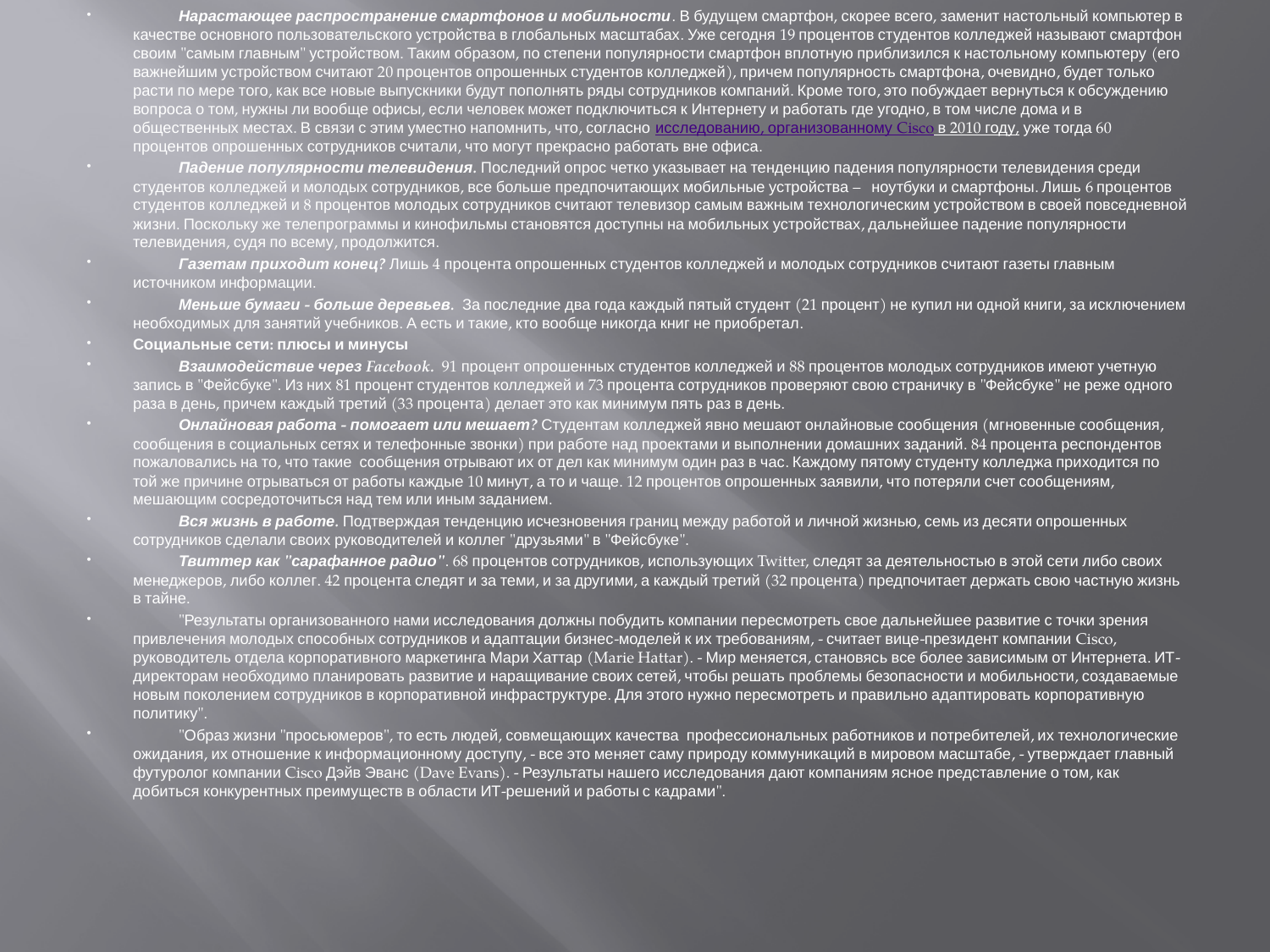

Нарастающее распространение смартфонов и мобильности. В будущем смартфон, скорее всего, заменит настольный компьютер в качестве основного пользовательского устройства в глобальных масштабах. Уже сегодня 19 процентов студентов колледжей называют смартфон своим "самым главным" устройством. Таким образом, по степени популярности смартфон вплотную приблизился к настольному компьютеру (его важнейшим устройством считают 20 процентов опрошенных студентов колледжей), причем популярность смартфона, очевидно, будет только расти по мере того, как все новые выпускники будут пополнять ряды сотрудников компаний. Кроме того, это побуждает вернуться к обсуждению вопроса о том, нужны ли вообще офисы, если человек может подключиться к Интернету и работать где угодно, в том числе дома и в общественных местах. В связи с этим уместно напомнить, что, согласно исследованию, организованному Cisco в 2010 году, уже тогда 60 процентов опрошенных сотрудников считали, что могут прекрасно работать вне офиса.
            Падение популярности телевидения. Последний опрос четко указывает на тенденцию падения популярности телевидения среди студентов колледжей и молодых сотрудников, все больше предпочитающих мобильные устройства –   ноутбуки и смартфоны. Лишь 6 процентов студентов колледжей и 8 процентов молодых сотрудников считают телевизор самым важным технологическим устройством в своей повседневной жизни. Поскольку же телепрограммы и кинофильмы становятся доступны на мобильных устройствах, дальнейшее падение популярности телевидения, судя по всему, продолжится.
            Газетам приходит конец? Лишь 4 процента опрошенных студентов колледжей и молодых сотрудников считают газеты главным источником информации.
            Меньше бумаги - больше деревьев.  За последние два года каждый пятый студент (21 процент) не купил ни одной книги, за исключением необходимых для занятий учебников. А есть и такие, кто вообще никогда книг не приобретал.
Социальные сети: плюсы и минусы
            Взаимодействие через Facebook.  91 процент опрошенных студентов колледжей и 88 процентов молодых сотрудников имеют учетную запись в "Фейсбуке". Из них 81 процент студентов колледжей и 73 процента сотрудников проверяют свою страничку в "Фейсбуке" не реже одного раза в день, причем каждый третий (33 процента) делает это как минимум пять раз в день.
            Онлайновая работа - помогает или мешает? Студентам колледжей явно мешают онлайновые сообщения (мгновенные сообщения, сообщения в социальных сетях и телефонные звонки) при работе над проектами и выполнении домашних заданий. 84 процента респондентов пожаловались на то, что такие  сообщения отрывают их от дел как минимум один раз в час. Каждому пятому студенту колледжа приходится по той же причине отрываться от работы каждые 10 минут, а то и чаще. 12 процентов опрошенных заявили, что потеряли счет сообщениям, мешающим сосредоточиться над тем или иным заданием.
            Вся жизнь в работе. Подтверждая тенденцию исчезновения границ между работой и личной жизнью, семь из десяти опрошенных сотрудников сделали своих руководителей и коллег "друзьями" в "Фейсбуке".
            Твиттер как "сарафанное радио". 68 процентов сотрудников, использующих Twitter, следят за деятельностью в этой сети либо своих менеджеров, либо коллег. 42 процента следят и за теми, и за другими, а каждый третий (32 процента) предпочитает держать свою частную жизнь в тайне.
            "Результаты организованного нами исследования должны побудить компании пересмотреть свое дальнейшее развитие с точки зрения привлечения молодых способных сотрудников и адаптации бизнес-моделей к их требованиям, - считает вице-президент компании Cisco, руководитель отдела корпоративного маркетинга Мари Хаттар (Marie Hattar). - Мир меняется, становясь все более зависимым от Интернета. ИТ-директорам необходимо планировать развитие и наращивание своих сетей, чтобы решать проблемы безопасности и мобильности, создаваемые новым поколением сотрудников в корпоративной инфраструктуре. Для этого нужно пересмотреть и правильно адаптировать корпоративную политику".
            "Образ жизни "просьюмеров", то есть людей, совмещающих качества  профессиональных работников и потребителей, их технологические ожидания, их отношение к информационному доступу, - все это меняет саму природу коммуникаций в мировом масштабе, - утверждает главный футуролог компании Cisco Дэйв Эванс (Dave Evans). - Результаты нашего исследования дают компаниям ясное представление о том, как добиться конкурентных преимуществ в области ИТ-решений и работы с кадрами".